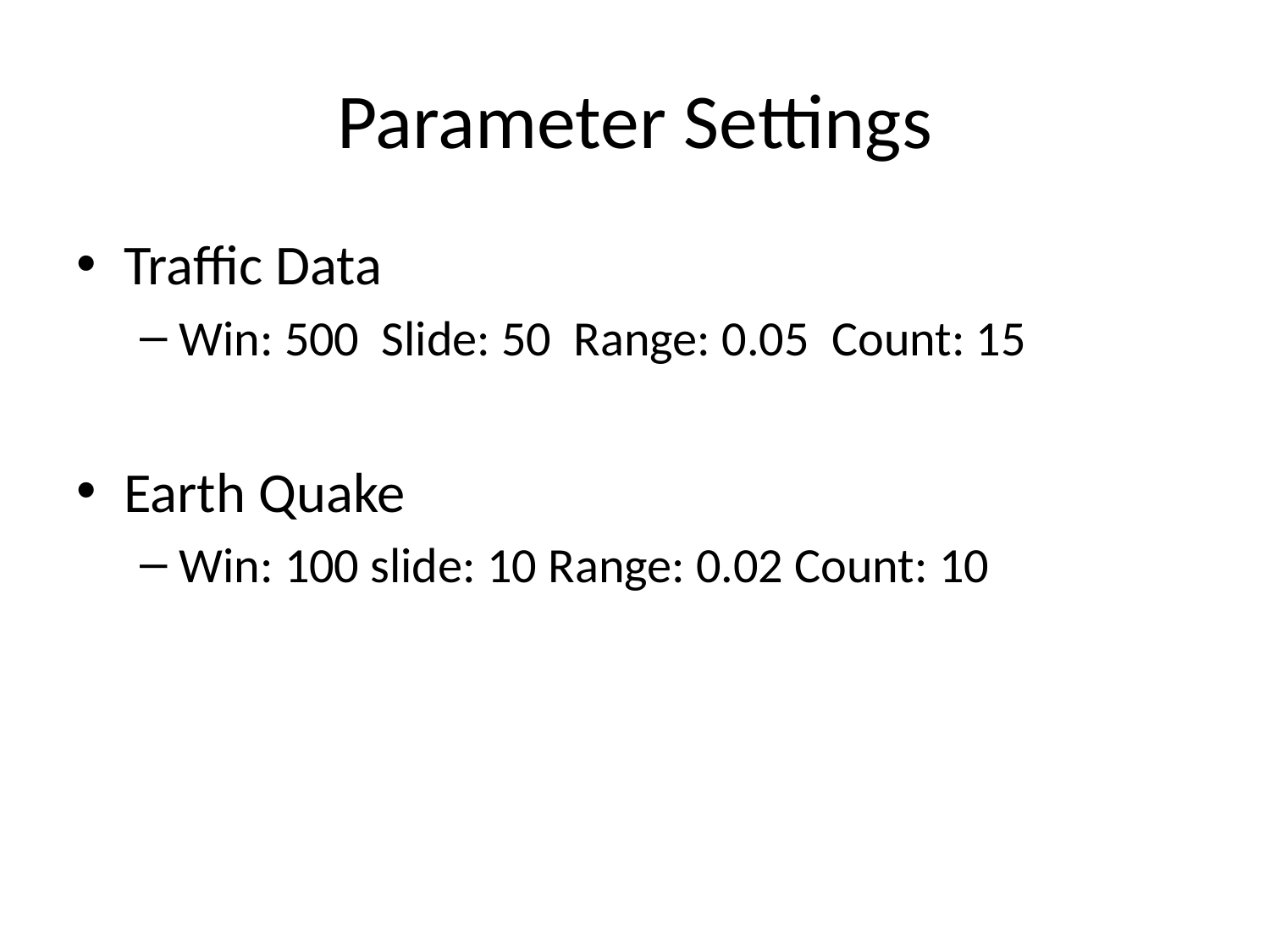

# Parameter Settings
Traffic Data
Win: 500  Slide: 50  Range: 0.05  Count: 15

Earth Quake
Win: 100 slide: 10 Range: 0.02 Count: 10